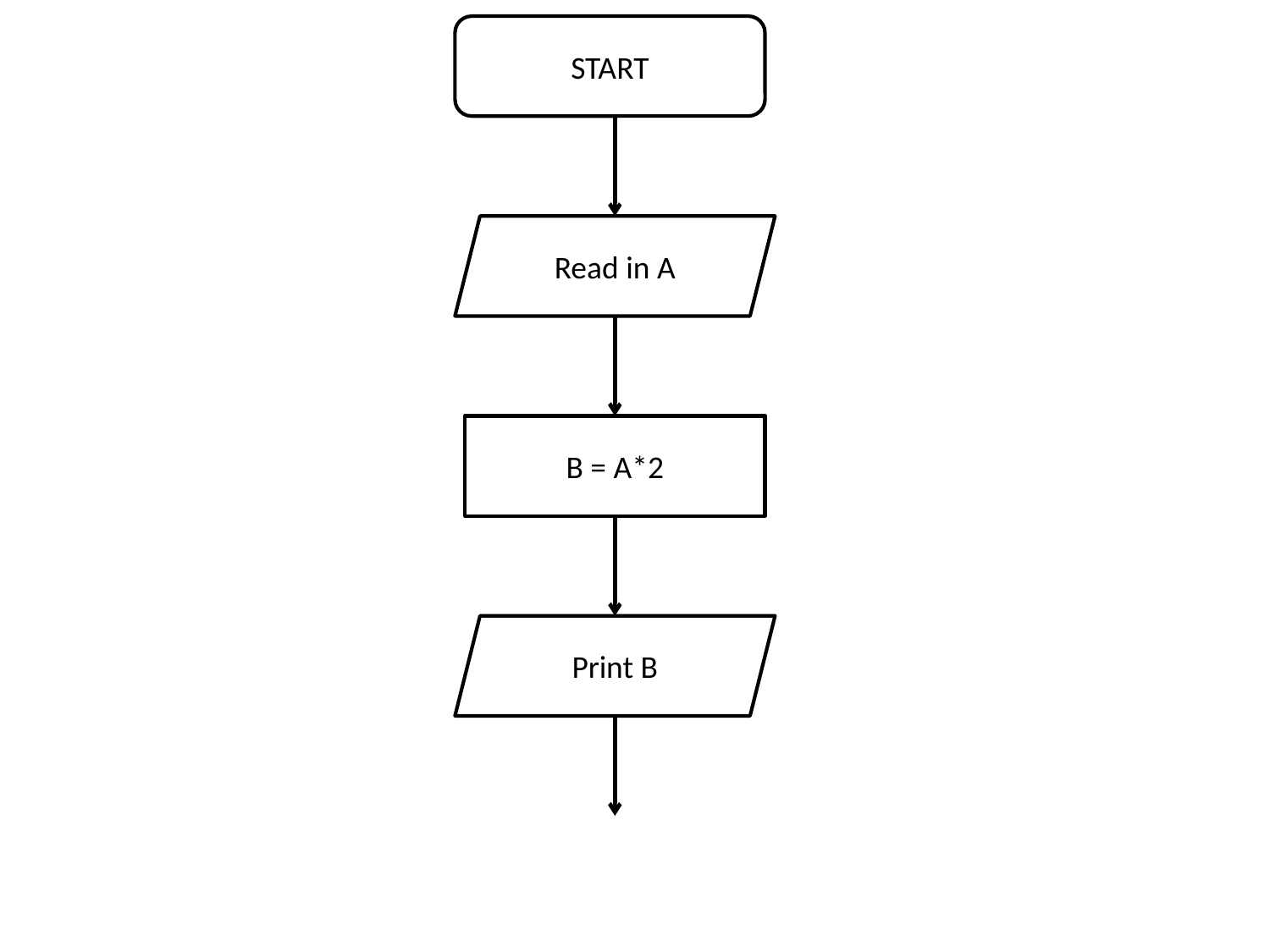

START
Read in A
B = A*2
Print B